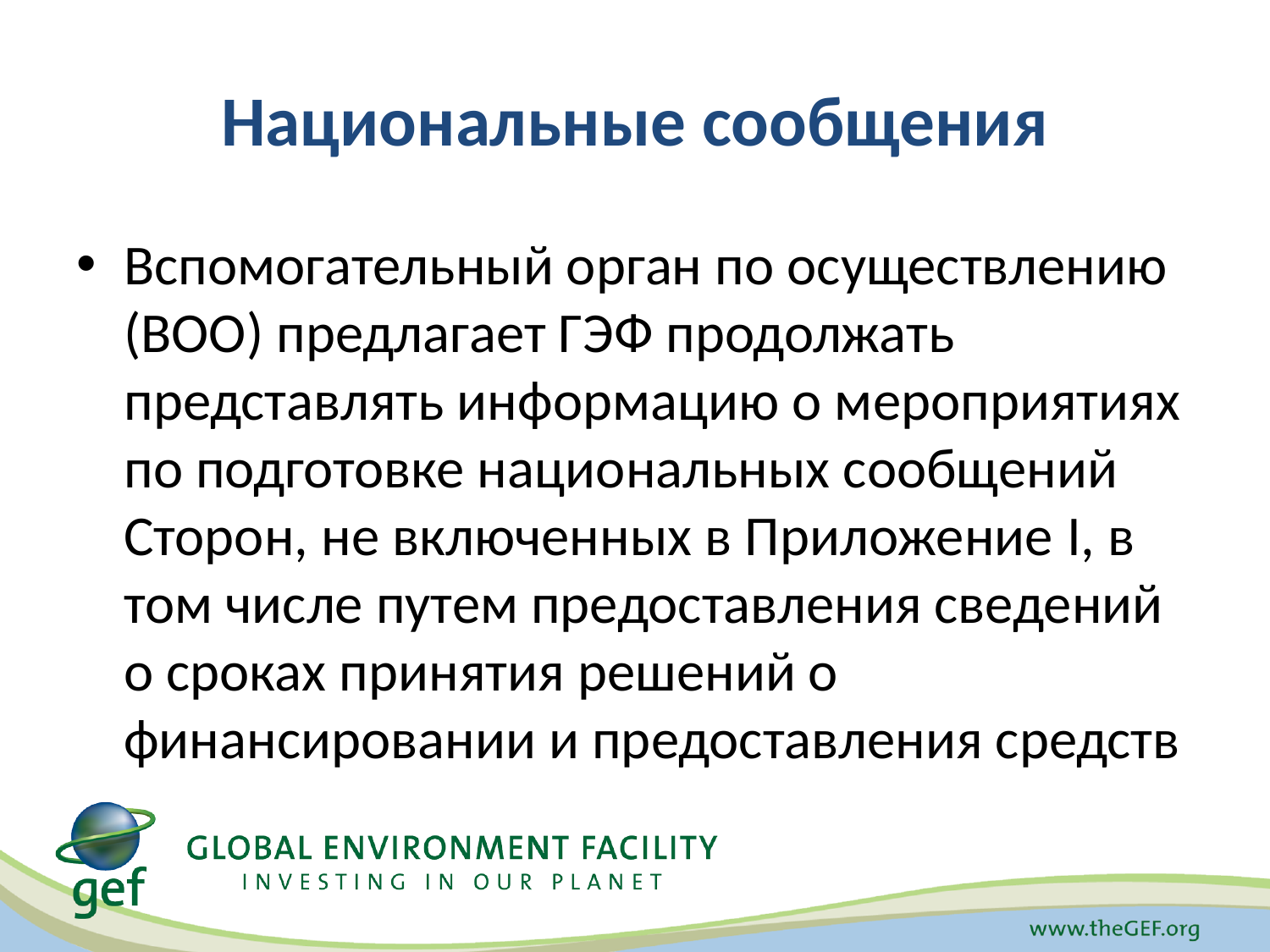

# Национальные сообщения
Вспомогательный орган по осуществлению (ВОО) предлагает ГЭФ продолжать представлять информацию о мероприятиях по подготовке национальных сообщений Сторон, не включенных в Приложение I, в том числе путем предоставления сведений о сроках принятия решений о финансировании и предоставления средств